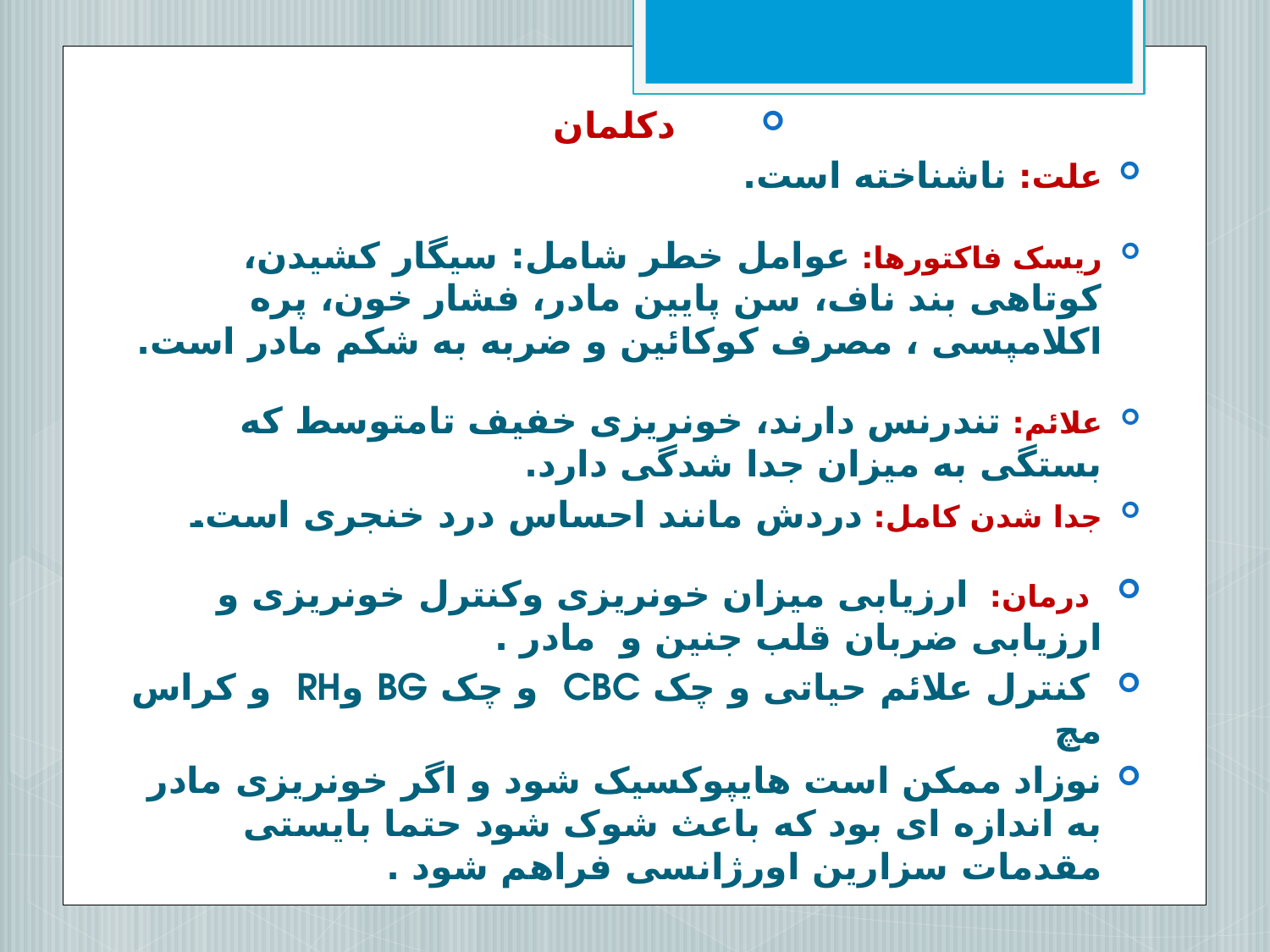

دکلمان
علت: ناشناخته است.

ریسک فاکتورها: عوامل خطر شامل: سیگار کشیدن، کوتاهی بند ناف، سن پایین مادر، فشار خون، پره اکلامپسی ، مصرف کوکائین و ضربه به شکم مادر است.

علائم: تندرنس دارند، خونریزی خفیف تامتوسط که بستگی به میزان جدا شدگی دارد.
جدا شدن کامل: دردش مانند احساس درد خنجری است.

 درمان:  ارزیابی میزان خونریزی وکنترل خونریزی و ارزیابی ضربان قلب جنین و  مادر .
 کنترل علائم حیاتی و چک CBC  و چک BG وRH  و کراس مچ
نوزاد ممکن است هایپوکسیک شود و اگر خونریزی مادر به اندازه ای بود که باعث شوک شود حتما بایستی مقدمات سزارین اورژانسی فراهم شود .